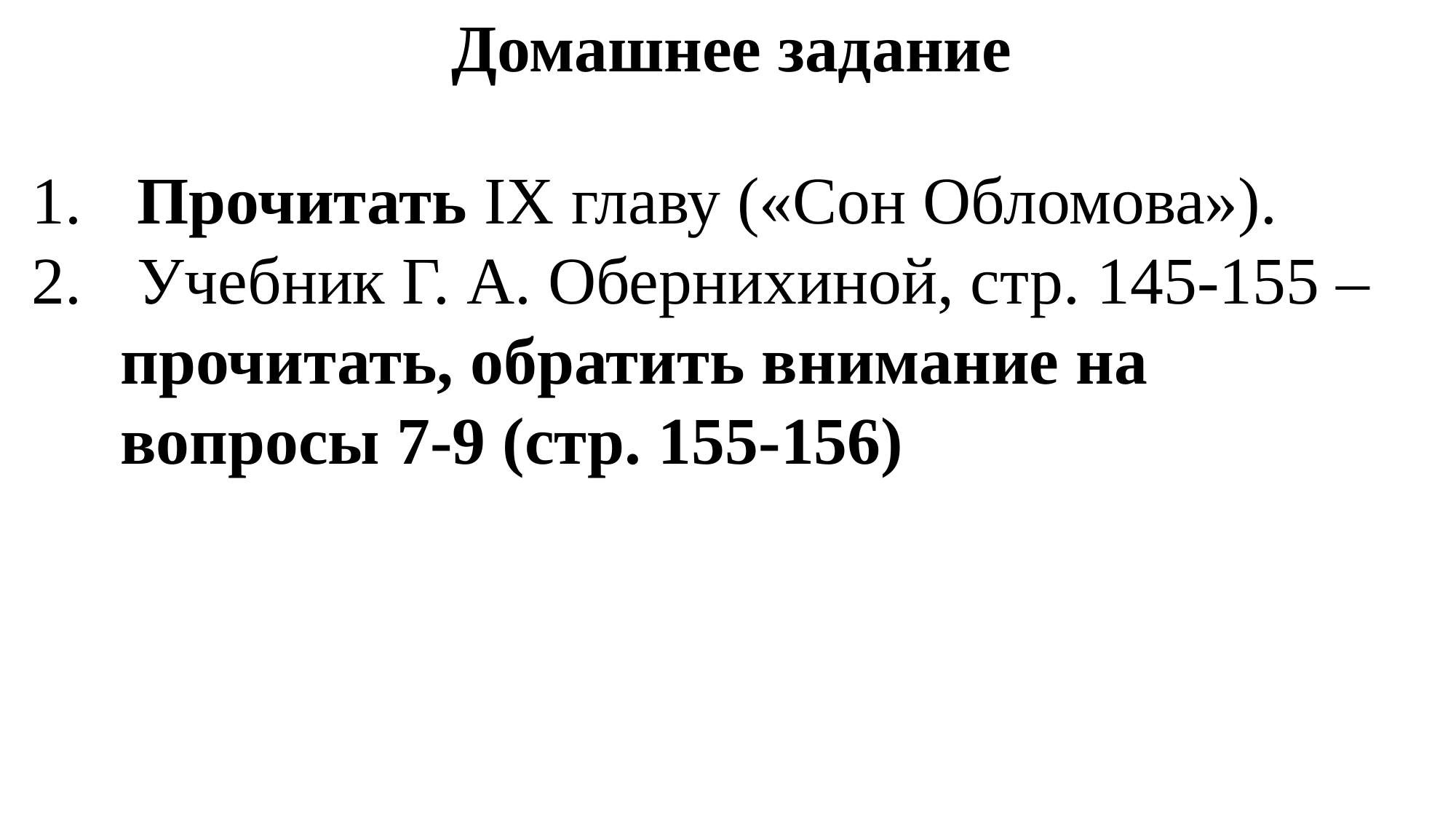

Домашнее задание
 Прочитать IX главу («Сон Обломова»).
 Учебник Г. А. Обернихиной, стр. 145-155 –прочитать, обратить внимание на
вопросы 7-9 (стр. 155-156)